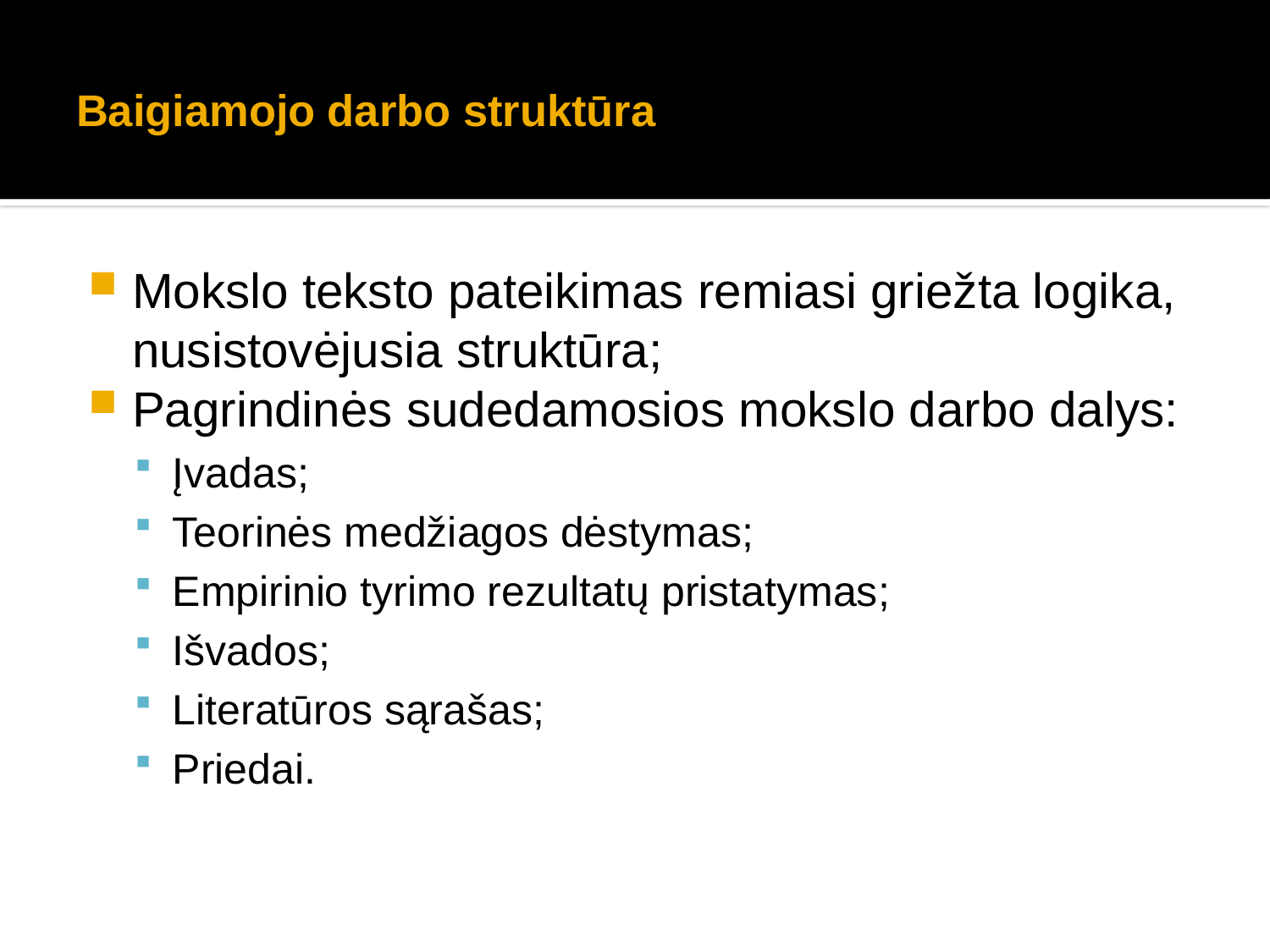

# Baigiamojo darbo struktūra
Mokslo teksto pateikimas remiasi griežta logika, nusistovėjusia struktūra;
Pagrindinės sudedamosios mokslo darbo dalys:
Įvadas;
Teorinės medžiagos dėstymas;
Empirinio tyrimo rezultatų pristatymas;
Išvados;
Literatūros sąrašas;
Priedai.